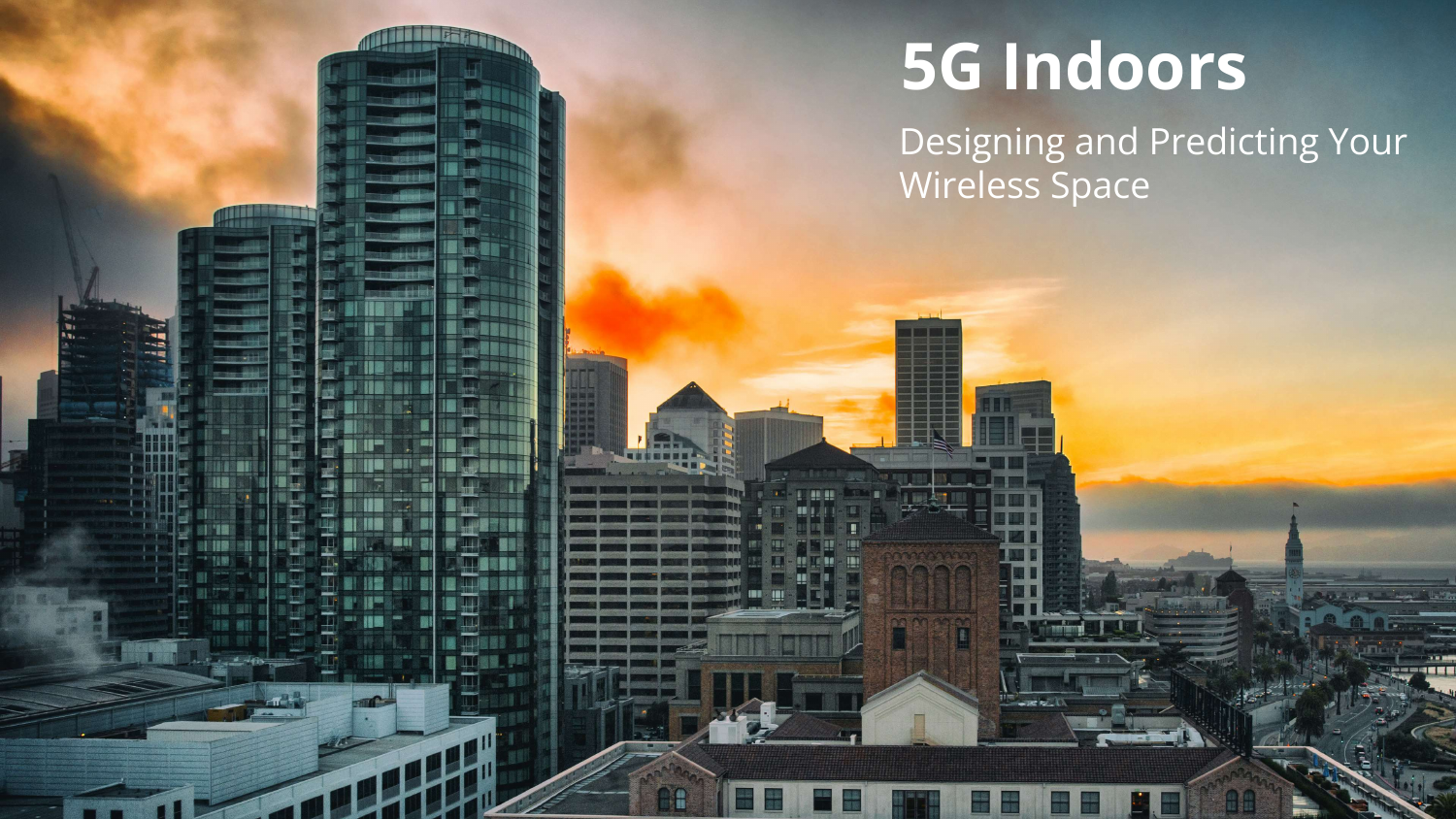

5G Indoors
Designing and Predicting Your Wireless Space